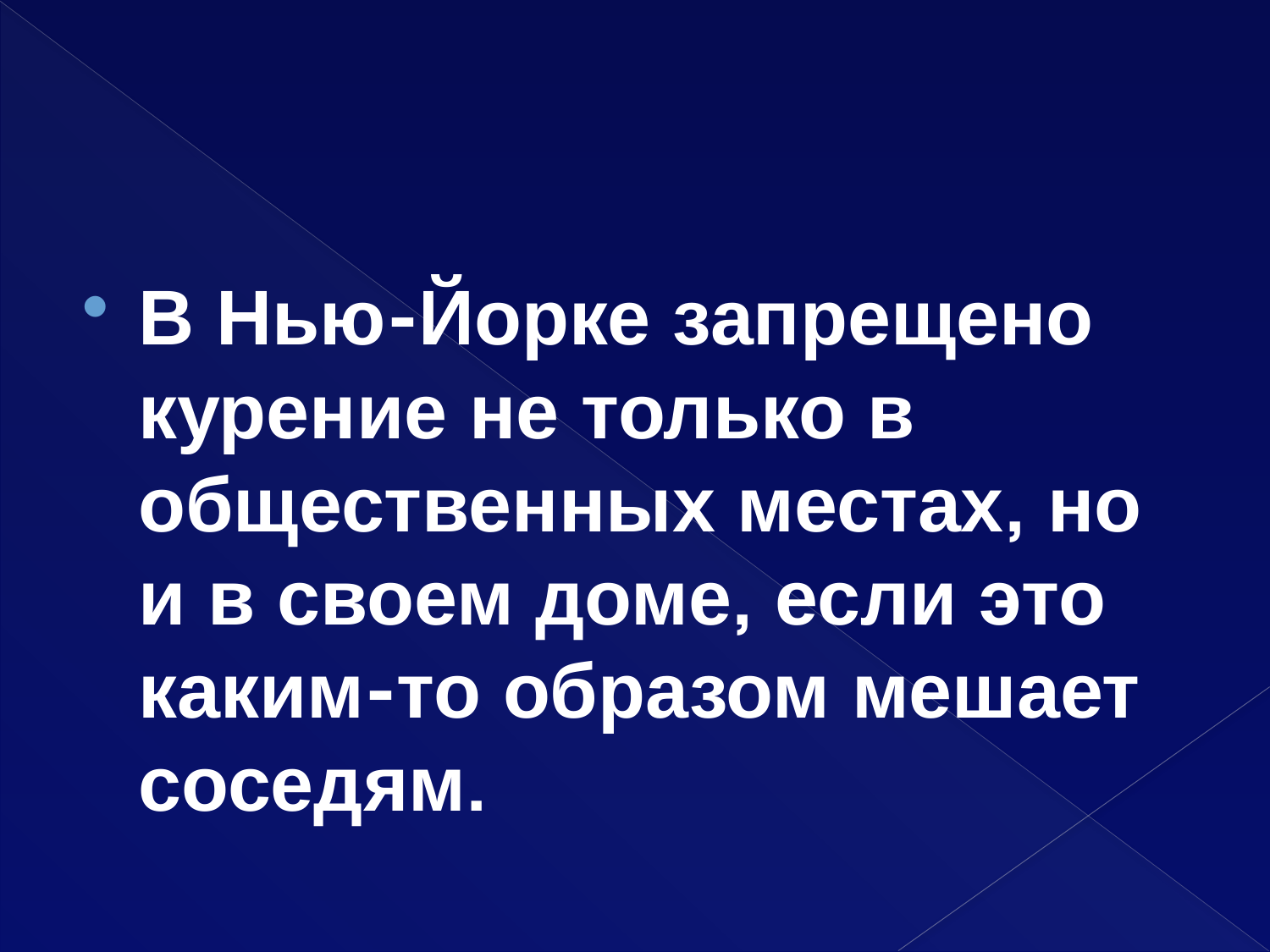

В Нью-Йорке запрещено курение не только в общественных местах, но и в своем доме, если это каким-то образом мешает соседям.